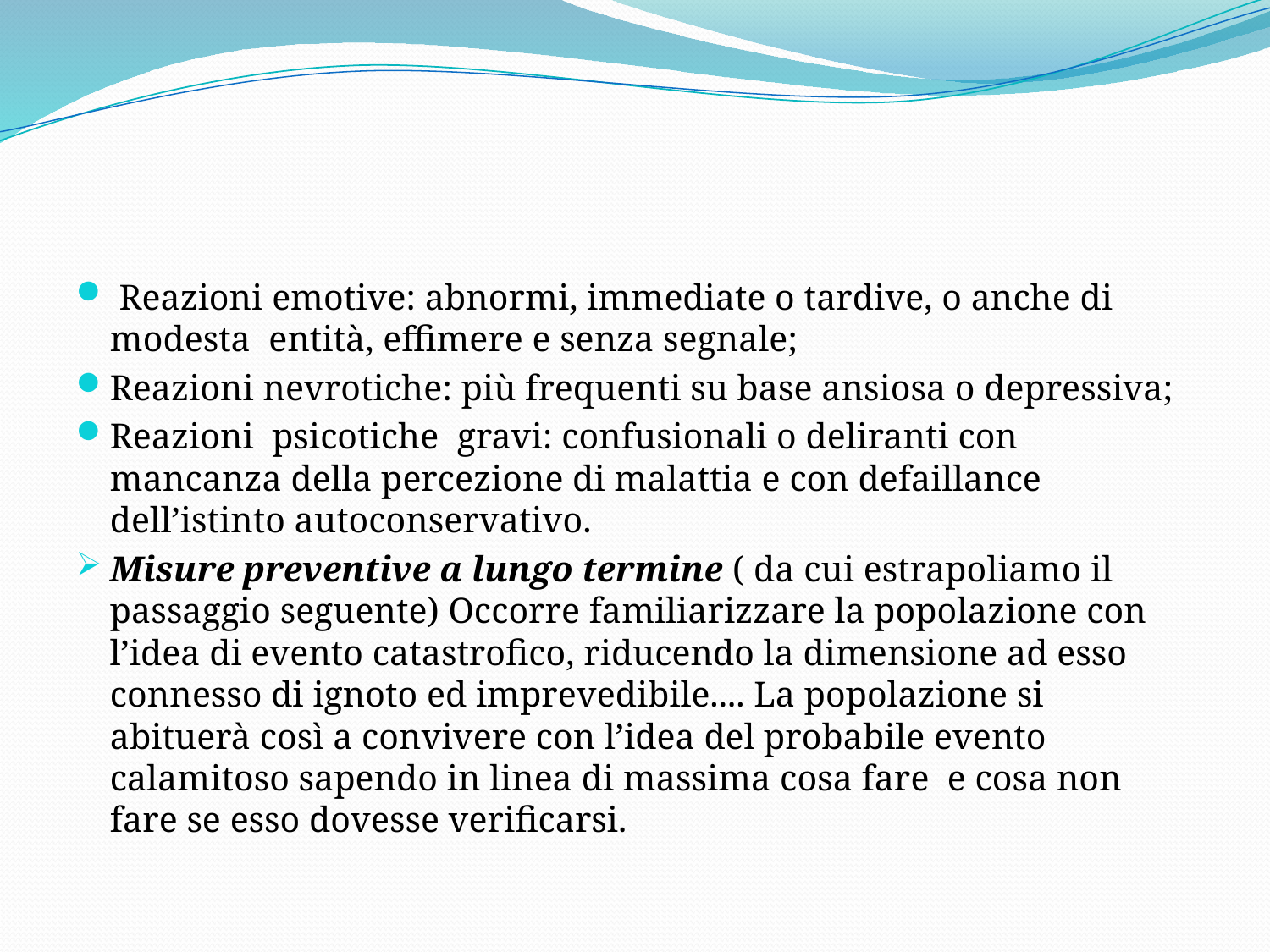

#
 Reazioni emotive: abnormi, immediate o tardive, o anche di modesta  entità, effimere e senza segnale;
Reazioni nevrotiche: più frequenti su base ansiosa o depressiva;
Reazioni  psicotiche  gravi: confusionali o deliranti con  mancanza della percezione di malattia e con defaillance  dell’istinto autoconservativo.
Misure preventive a lungo termine ( da cui estrapoliamo il passaggio seguente) Occorre familiarizzare la popolazione con l’idea di evento catastrofico, riducendo la dimensione ad esso connesso di ignoto ed imprevedibile.... La popolazione si abituerà così a convivere con l’idea del probabile evento calamitoso sapendo in linea di massima cosa fare  e cosa non fare se esso dovesse verificarsi.